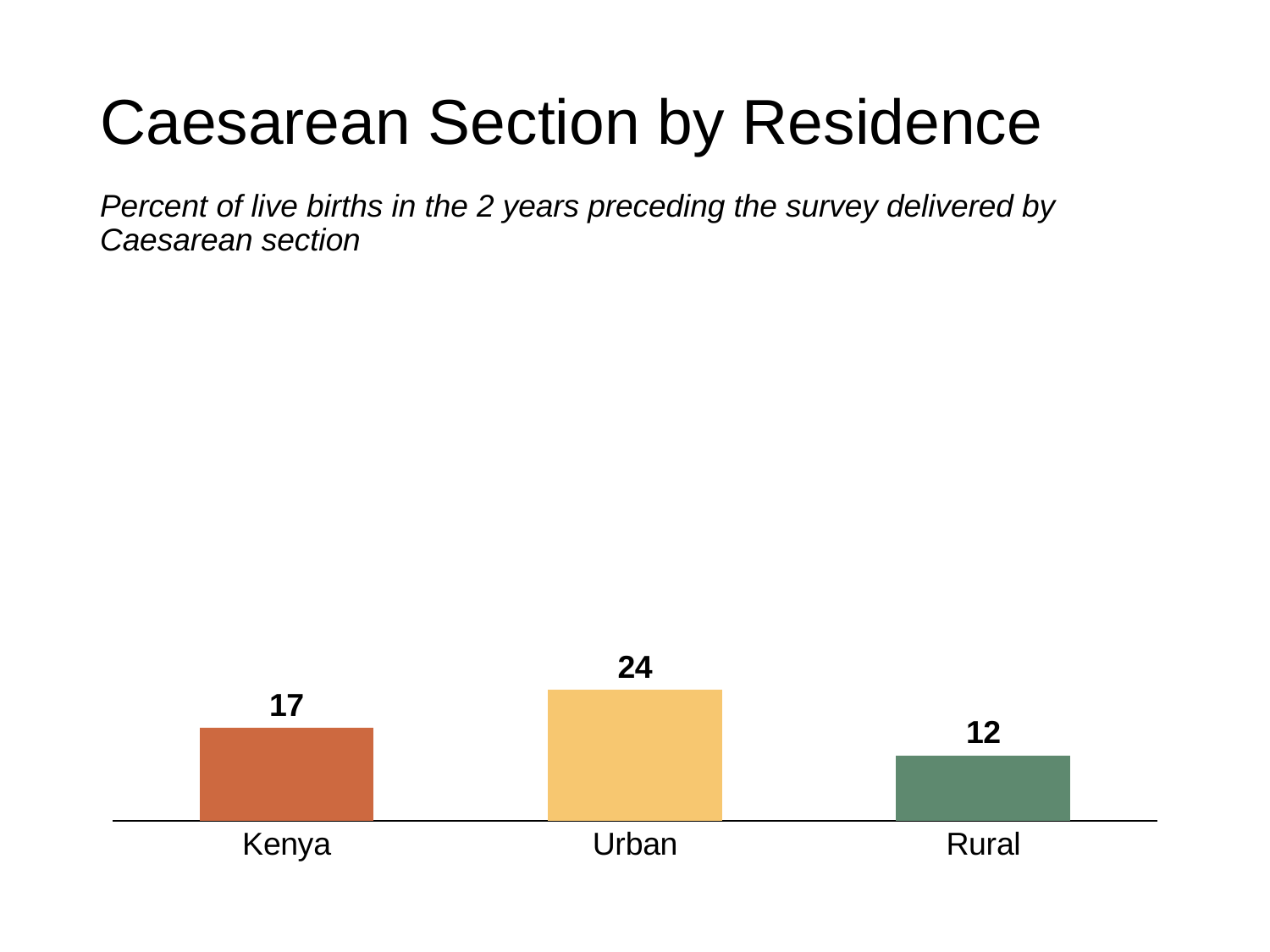

# Caesarean Section by Residence
Percent of live births in the 2 years preceding the survey delivered by Caesarean section

### Chart

| Category | Kenya |
|---|---|
| Kenya | 17.0 |
| Urban | 24.0 |
| Rural | 12.0 |